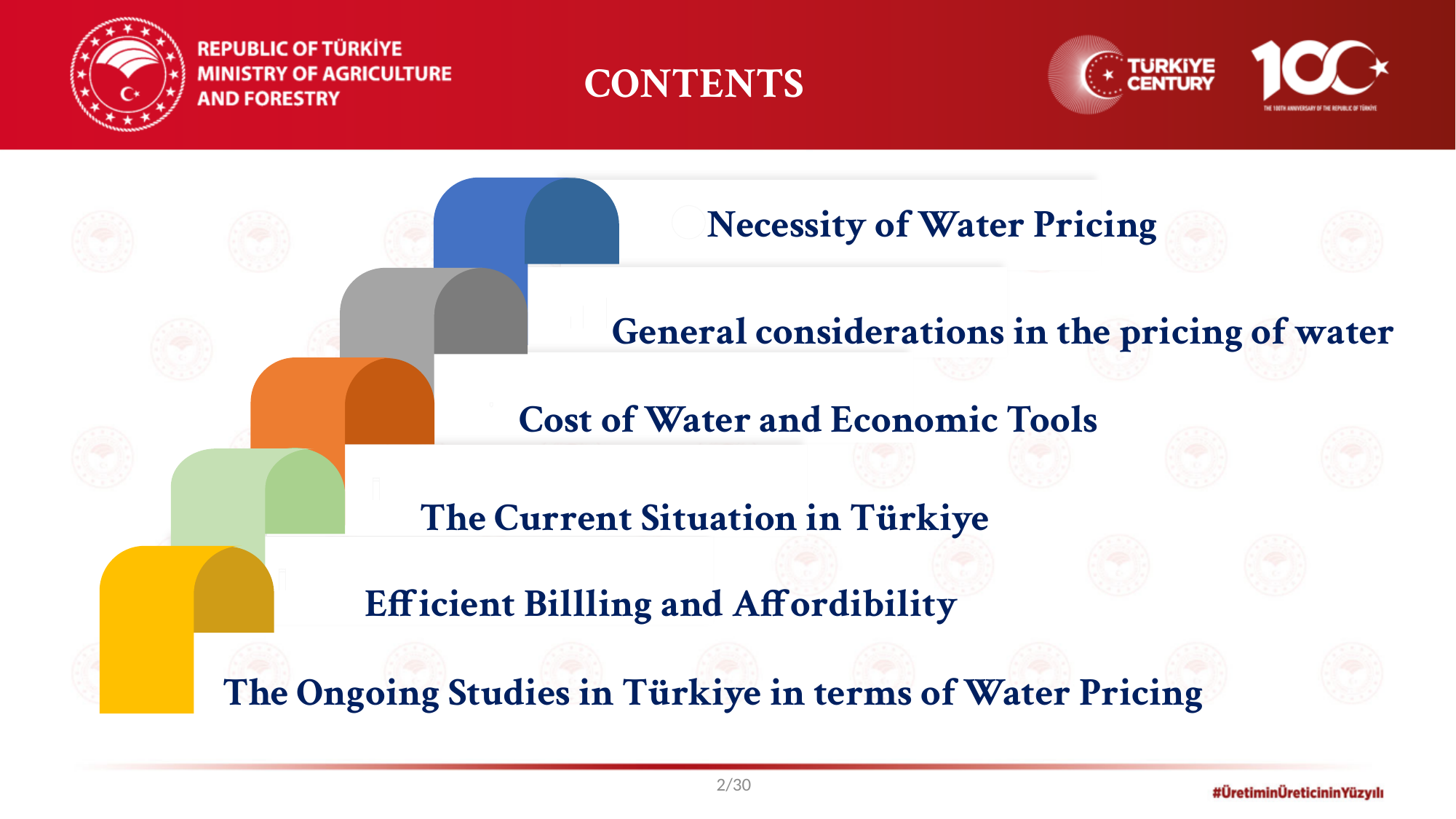

# CONTENTS

Necessity of Water Pricing

General considerations in the pricing of water

Cost of Water and Economic Tools

The Current Situation in Türkiye

Efficient Billling and Affordibility
The Ongoing Studies in Türkiye in terms of Water Pricing
2